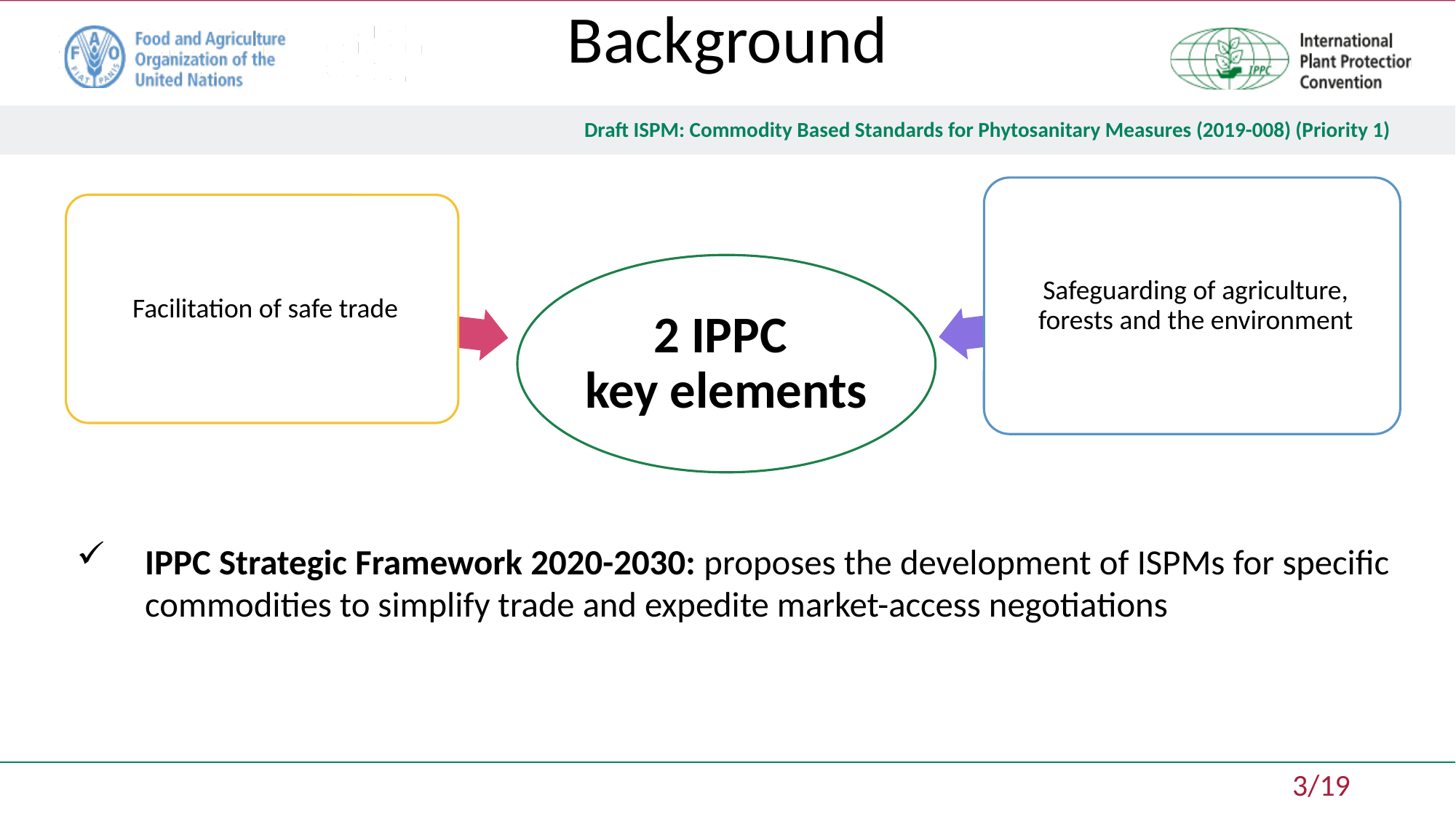

# Background
2 IPPC
key elements
Facilitation of safe trade
Safeguarding of agriculture, forests and the environment
IPPC Strategic Framework 2020-2030: proposes the development of ISPMs for specific commodities to simplify trade and expedite market-access negotiations